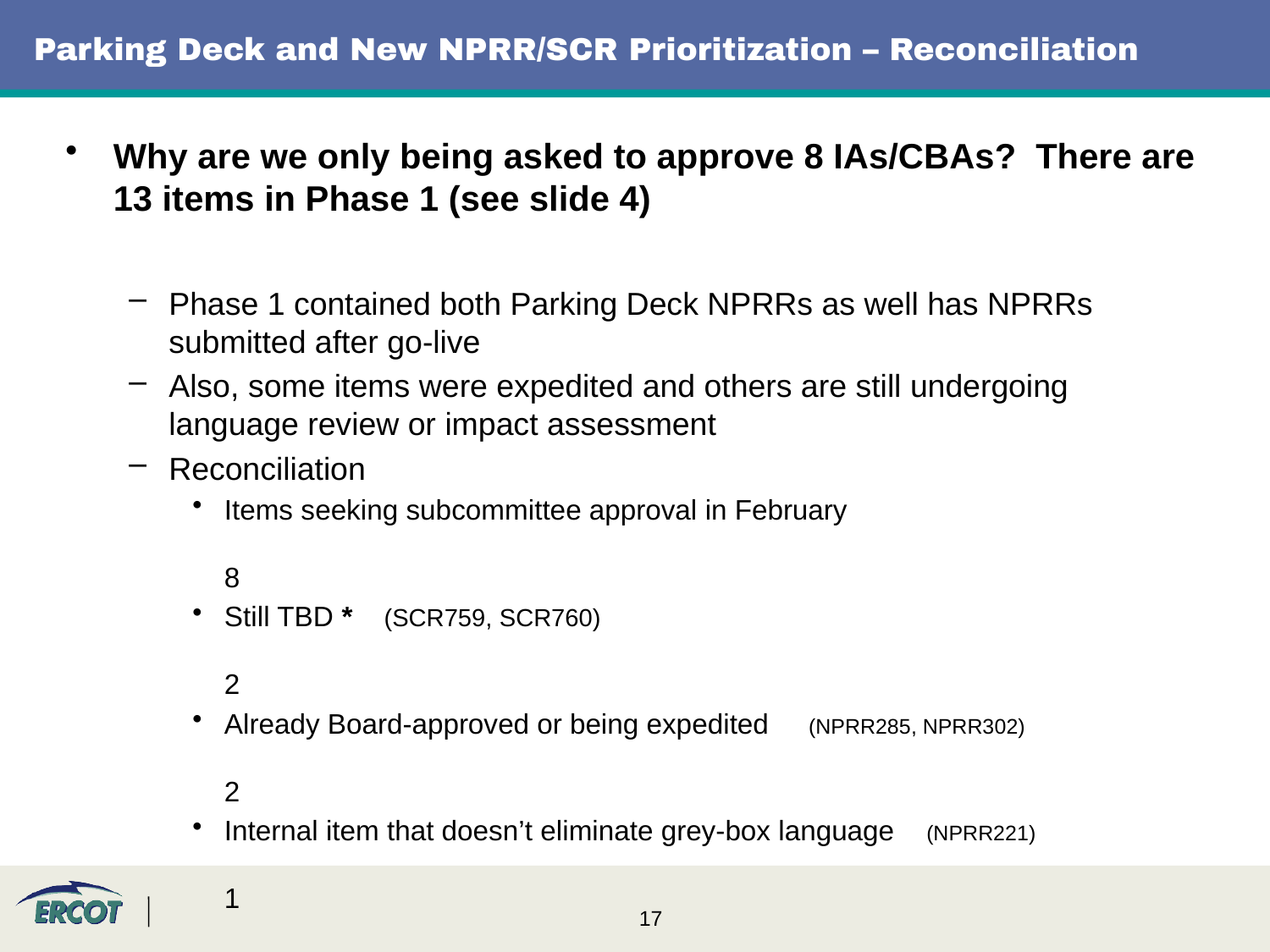

# Parking Deck and New NPRR/SCR Prioritization – Reconciliation
Why are we only being asked to approve 8 IAs/CBAs?  There are 13 items in Phase 1 (see slide 4)

Phase 1 contained both Parking Deck NPRRs as well has NPRRs submitted after go-live
Also, some items were expedited and others are still undergoing language review or impact assessment
Reconciliation
Items seeking subcommittee approval in February	8
Still TBD *    (SCR759, SCR760)	2
Already Board-approved or being expedited     (NPRR285, NPRR302)	2
Internal item that doesn’t eliminate grey-box language    (NPRR221)	1

Total	13

* Some of the TBD items will be ready for IA/CBA consideration by PRS in February